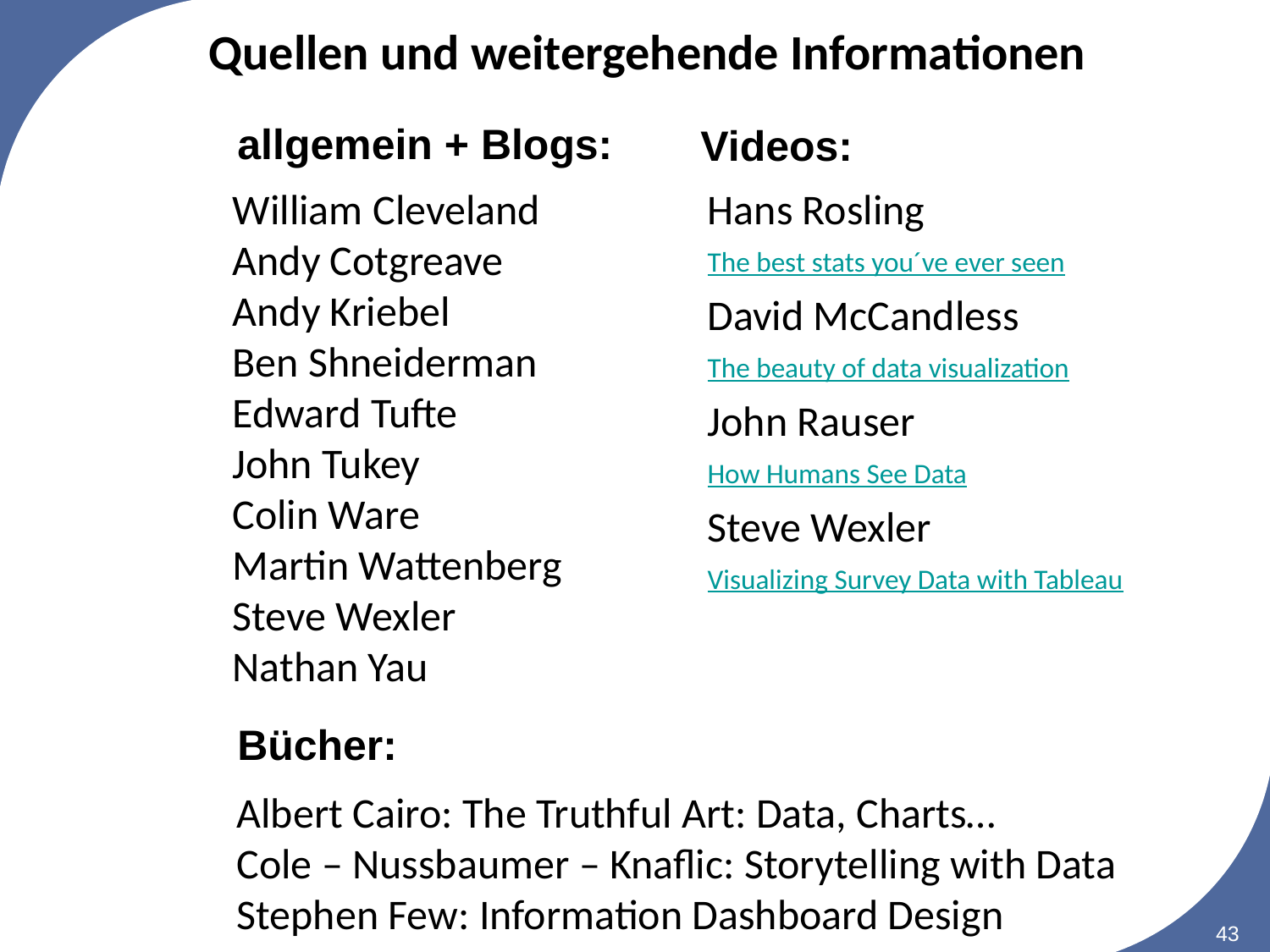

# Quellen und weitergehende Informationen
allgemein + Blogs:
Videos:
William Cleveland
Andy Cotgreave
Andy Kriebel
Ben Shneiderman
Edward Tufte
John Tukey
Colin Ware
Martin Wattenberg
Steve Wexler
Nathan Yau
Hans Rosling
The best stats you´ve ever seen
David McCandless
The beauty of data visualization
John Rauser
How Humans See Data
Steve Wexler
Visualizing Survey Data with Tableau
Bücher:
Albert Cairo: The Truthful Art: Data, Charts…
Cole – Nussbaumer – Knaflic: Storytelling with Data
Stephen Few: Information Dashboard Design